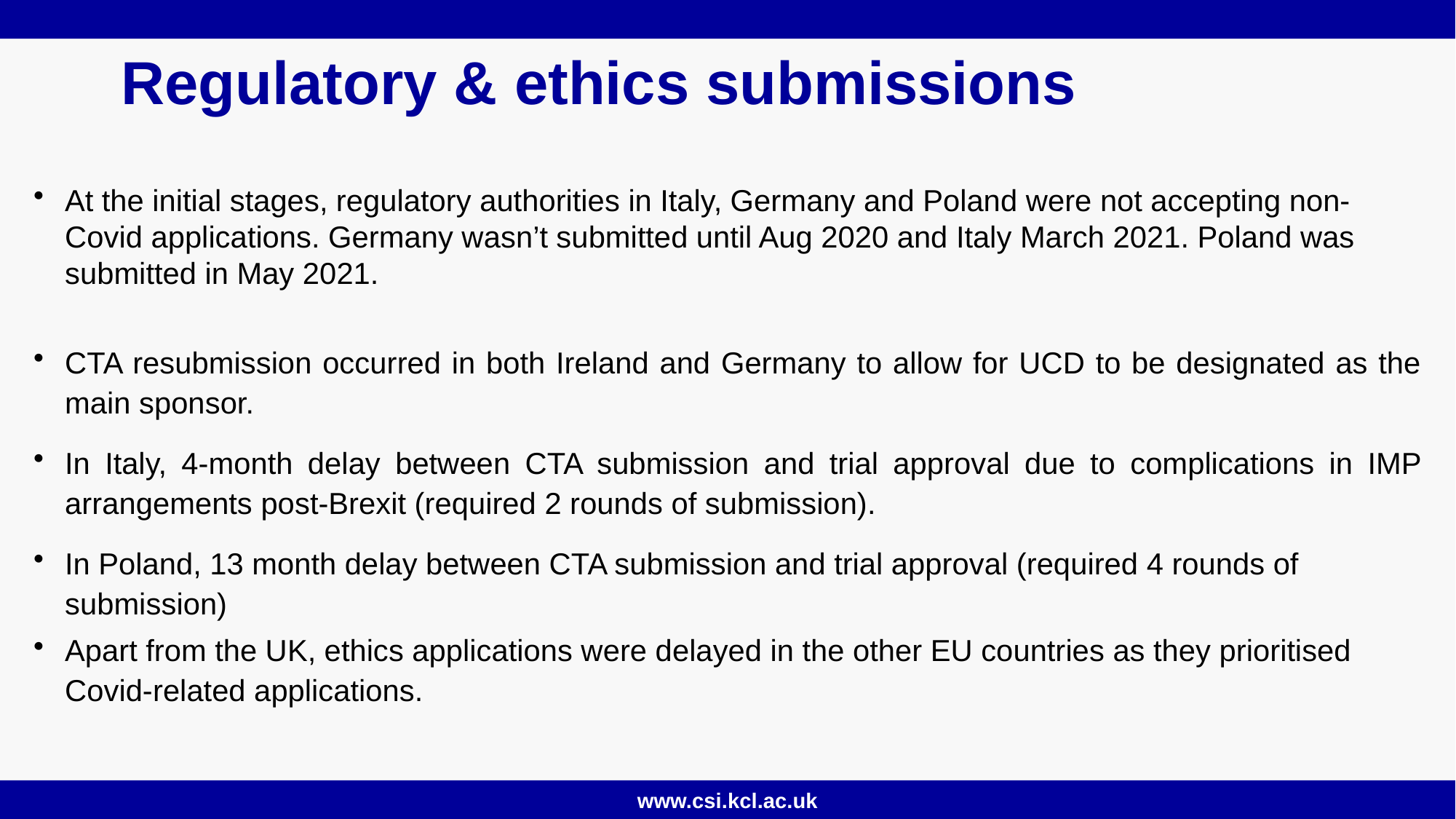

# Regulatory & ethics submissions

At the initial stages, regulatory authorities in Italy, Germany and Poland were not accepting non-Covid applications. Germany wasn’t submitted until Aug 2020 and Italy March 2021. Poland was submitted in May 2021.

CTA resubmission occurred in both Ireland and Germany to allow for UCD to be designated as the main sponsor.
In Italy, 4-month delay between CTA submission and trial approval due to complications in IMP arrangements post-Brexit (required 2 rounds of submission).
In Poland, 13 month delay between CTA submission and trial approval (required 4 rounds of submission)
Apart from the UK, ethics applications were delayed in the other EU countries as they prioritised Covid-related applications.